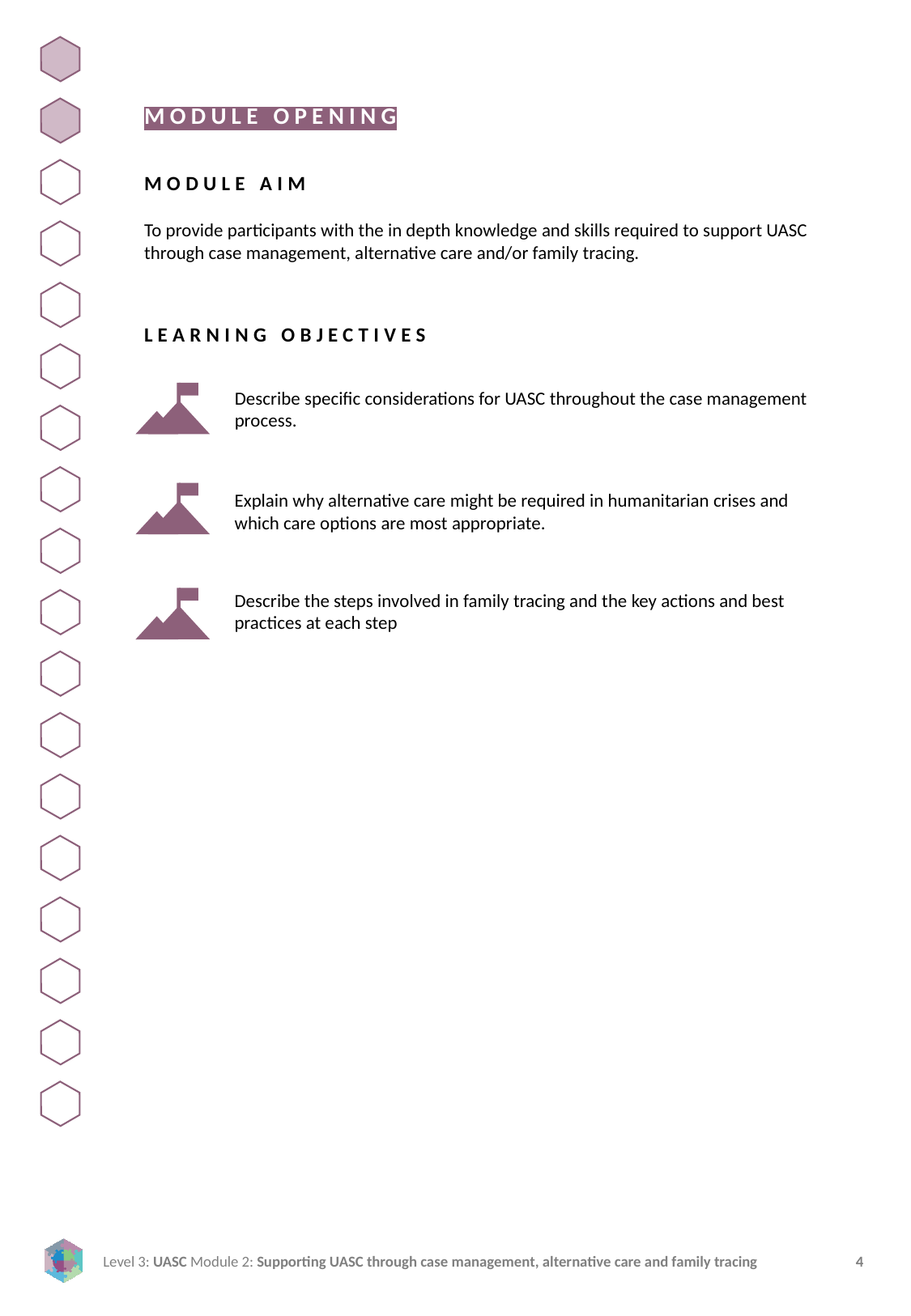

MODULE OPENING

MODULE AIM
To provide participants with the in depth knowledge and skills required to support UASC through case management, alternative care and/or family tracing.

LEARNING OBJECTIVES

Describe specific considerations for UASC throughout the case management process.

Explain why alternative care might be required in humanitarian crises and which care options are most appropriate.

Describe the steps involved in family tracing and the key actions and best practices at each step